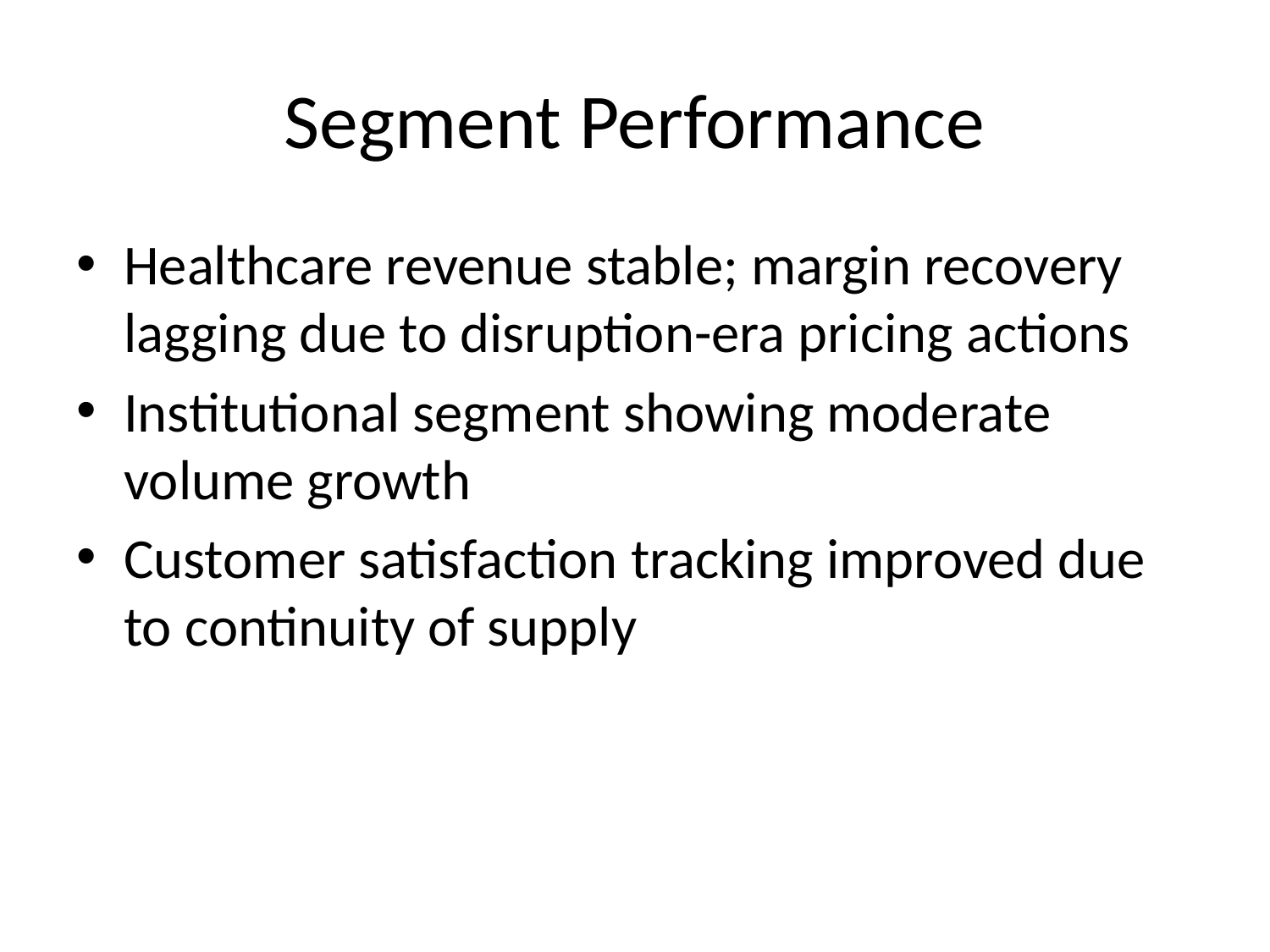

# Segment Performance
Healthcare revenue stable; margin recovery lagging due to disruption-era pricing actions
Institutional segment showing moderate volume growth
Customer satisfaction tracking improved due to continuity of supply